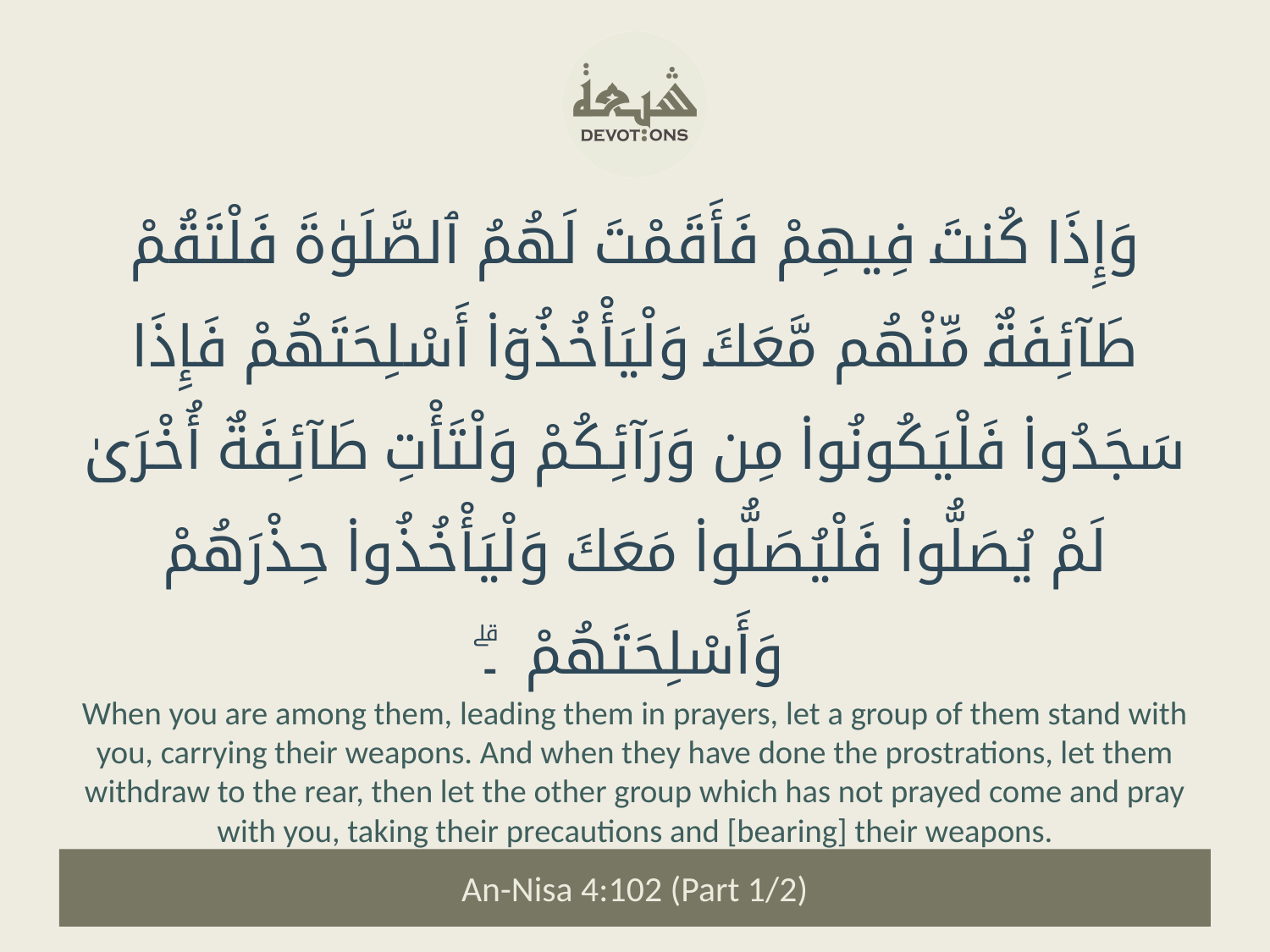

وَإِذَا كُنتَ فِيهِمْ فَأَقَمْتَ لَهُمُ ٱلصَّلَوٰةَ فَلْتَقُمْ طَآئِفَةٌ مِّنْهُم مَّعَكَ وَلْيَأْخُذُوٓا۟ أَسْلِحَتَهُمْ فَإِذَا سَجَدُوا۟ فَلْيَكُونُوا۟ مِن وَرَآئِكُمْ وَلْتَأْتِ طَآئِفَةٌ أُخْرَىٰ لَمْ يُصَلُّوا۟ فَلْيُصَلُّوا۟ مَعَكَ وَلْيَأْخُذُوا۟ حِذْرَهُمْ وَأَسْلِحَتَهُمْ  ۔ۗ
When you are among them, leading them in prayers, let a group of them stand with you, carrying their weapons. And when they have done the prostrations, let them withdraw to the rear, then let the other group which has not prayed come and pray with you, taking their precautions and [bearing] their weapons.
An-Nisa 4:102 (Part 1/2)